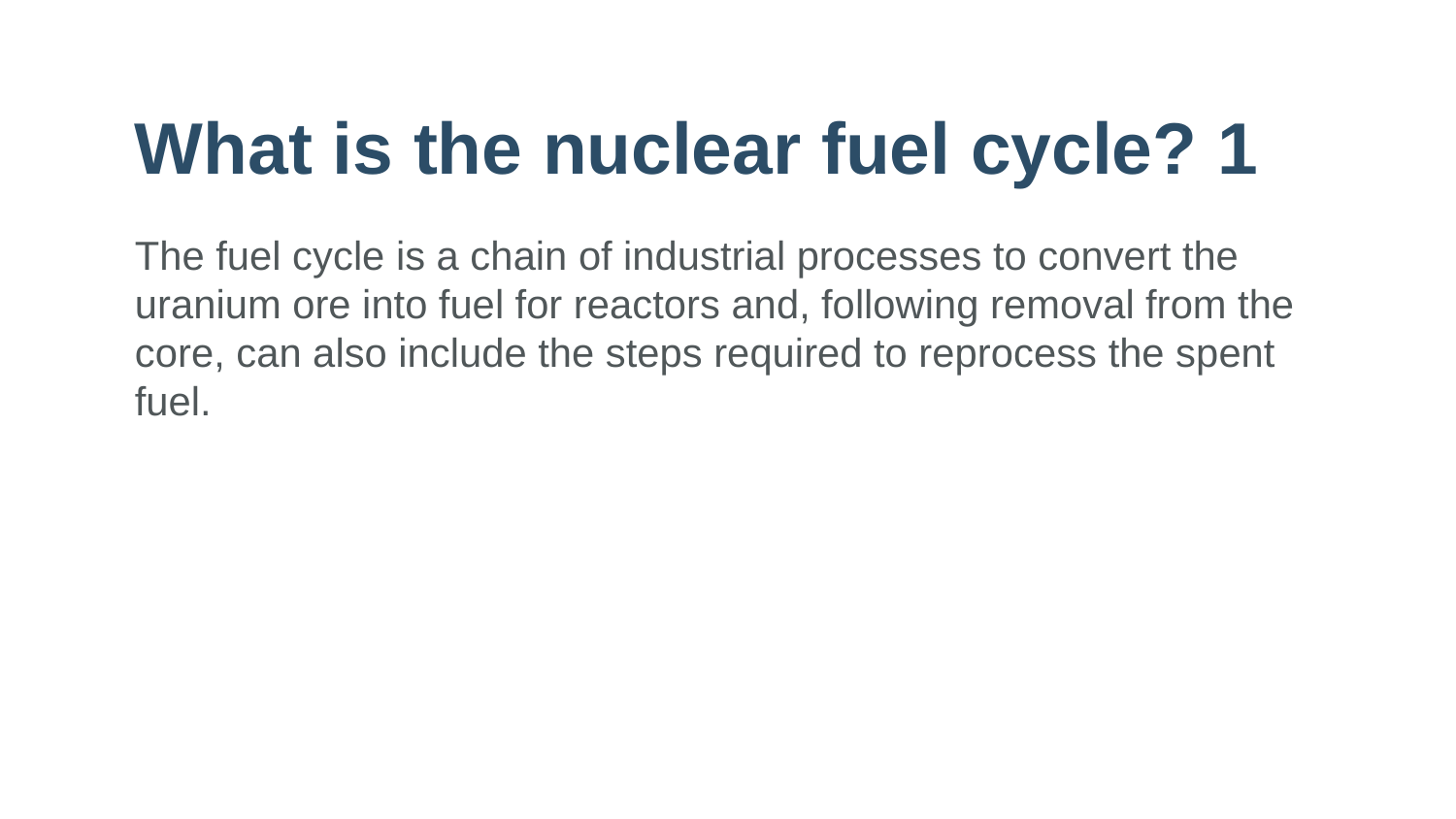

# What is the nuclear fuel cycle? 1
The fuel cycle is a chain of industrial processes to convert the uranium ore into fuel for reactors and, following removal from the core, can also include the steps required to reprocess the spent fuel.